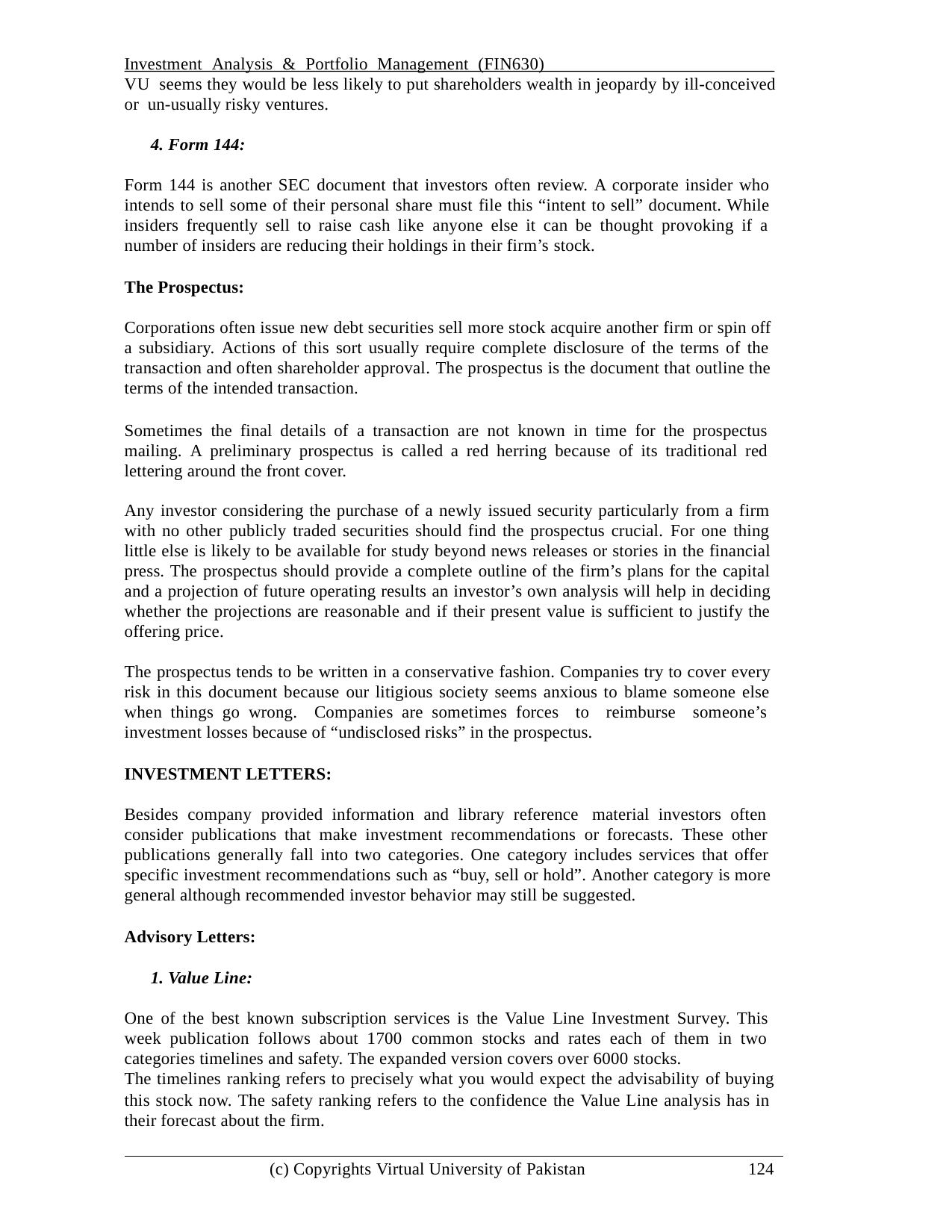

Investment Analysis & Portfolio Management (FIN630)	VU  seems they would be less likely to put shareholders wealth in jeopardy by ill-conceived or  un-usually risky ventures.

4. Form 144:

Form 144 is another SEC document that investors often review. A corporate insider who  intends to sell some of their personal share must file this “intent to sell” document. While  insiders frequently sell to raise cash like anyone else it can be thought provoking if a  number of insiders are reducing their holdings in their firm’s stock.

The Prospectus:

Corporations often issue new debt securities sell more stock acquire another firm or spin off  a subsidiary. Actions of this sort usually require complete disclosure of the terms of the  transaction and often shareholder approval. The prospectus is the document that outline the  terms of the intended transaction.

Sometimes the final details of a transaction are not known in time for the prospectus  mailing. A preliminary prospectus is called a red herring because of its traditional red  lettering around the front cover.

Any investor considering the purchase of a newly issued security particularly from a firm  with no other publicly traded securities should find the prospectus crucial. For one thing  little else is likely to be available for study beyond news releases or stories in the financial  press. The prospectus should provide a complete outline of the firm’s plans for the capital  and a projection of future operating results an investor’s own analysis will help in deciding  whether the projections are reasonable and if their present value is sufficient to justify the  offering price.

The prospectus tends to be written in a conservative fashion. Companies try to cover every  risk in this document because our litigious society seems anxious to blame someone else  when things go wrong.  Companies are sometimes forces  to  reimburse  someone’s  investment losses because of “undisclosed risks” in the prospectus.

INVESTMENT LETTERS:

Besides company provided information and library reference material investors often  consider publications that make investment recommendations or forecasts. These other  publications generally fall into two categories. One category includes services that offer  specific investment recommendations such as “buy, sell or hold”. Another category is more  general although recommended investor behavior may still be suggested.

Advisory Letters:

1. Value Line:

One of the best known subscription services is the Value Line Investment Survey. This  week publication follows about 1700 common stocks and rates each of them in two  categories timelines and safety. The expanded version covers over 6000 stocks.
The timelines ranking refers to precisely what you would expect the advisability of buying
this stock now. The safety ranking refers to the confidence the Value Line analysis has in  their forecast about the firm.

(c) Copyrights Virtual University of Pakistan
124